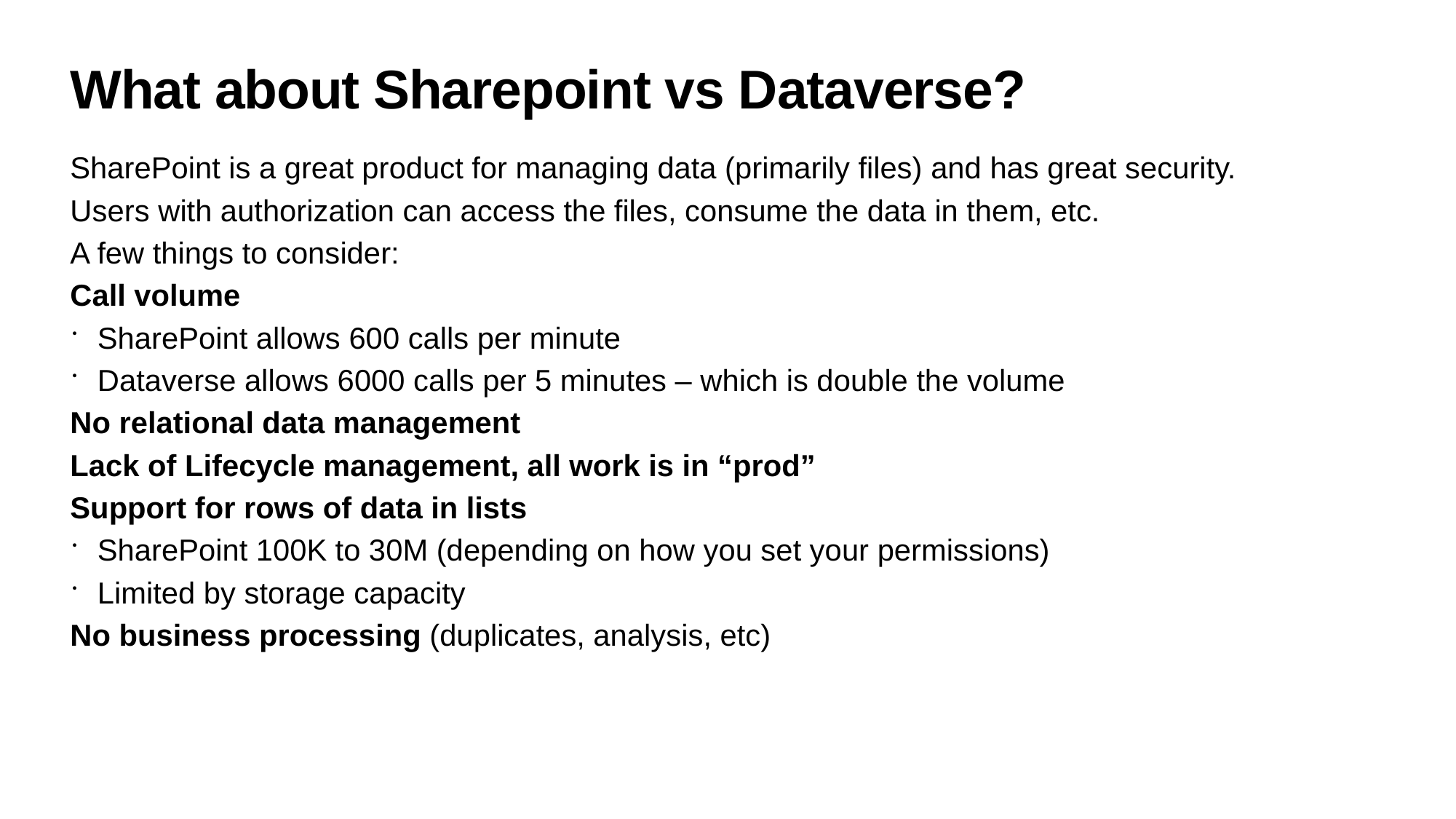

# What about Sharepoint vs Dataverse?
SharePoint is a great product for managing data (primarily files) and has great security.
Users with authorization can access the files, consume the data in them, etc.
A few things to consider:
Call volume
SharePoint allows 600 calls per minute
Dataverse allows 6000 calls per 5 minutes – which is double the volume
No relational data management
Lack of Lifecycle management, all work is in “prod”
Support for rows of data in lists
SharePoint 100K to 30M (depending on how you set your permissions)
Limited by storage capacity
No business processing (duplicates, analysis, etc)